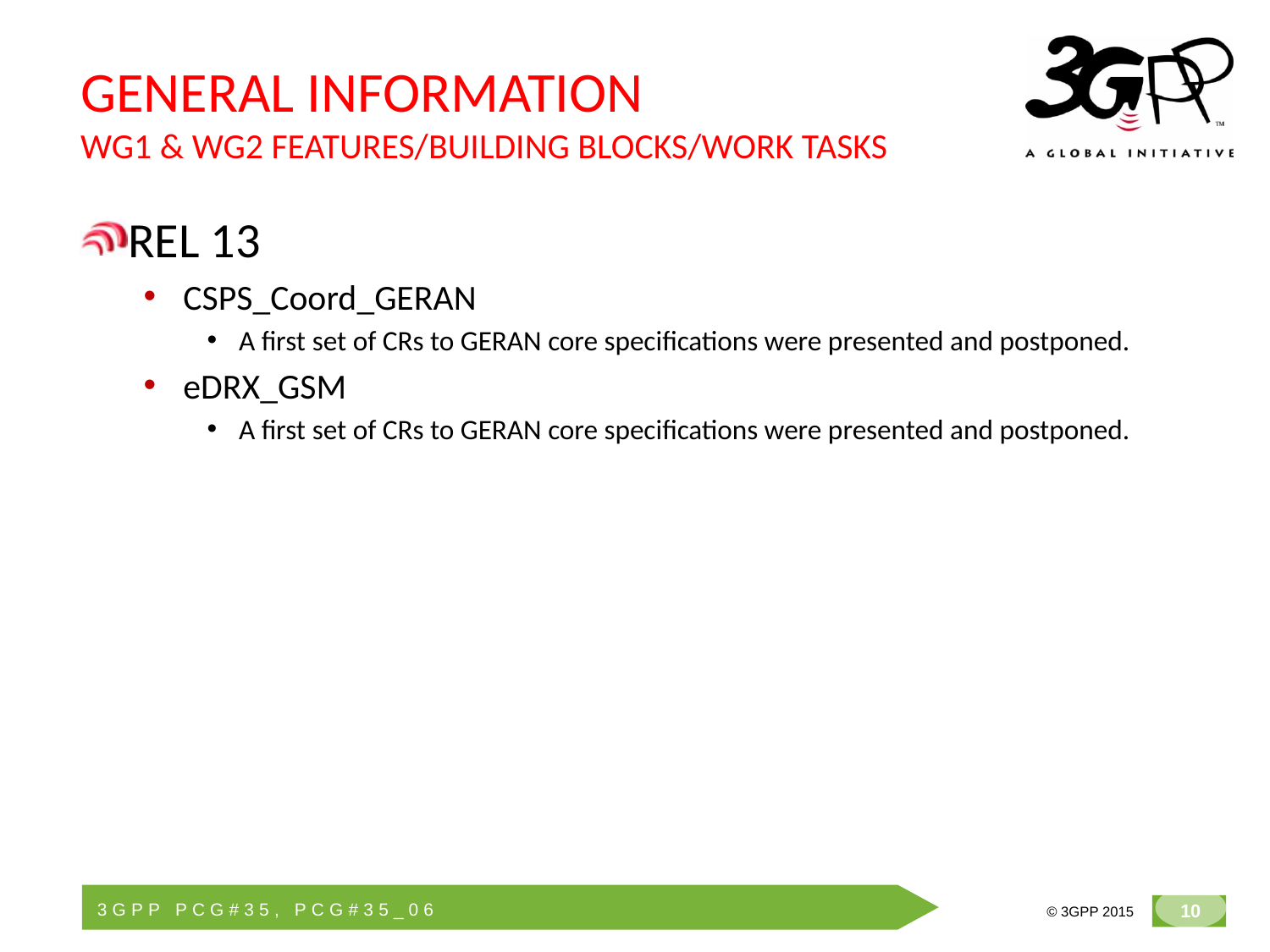

# GENERAL INFORMATION WG1 & WG2 FEATURES/BUILDING BLOCKS/WORK TASKS
REL 13
CSPS_Coord_GERAN
A first set of CRs to GERAN core specifications were presented and postponed.
eDRX_GSM
A first set of CRs to GERAN core specifications were presented and postponed.